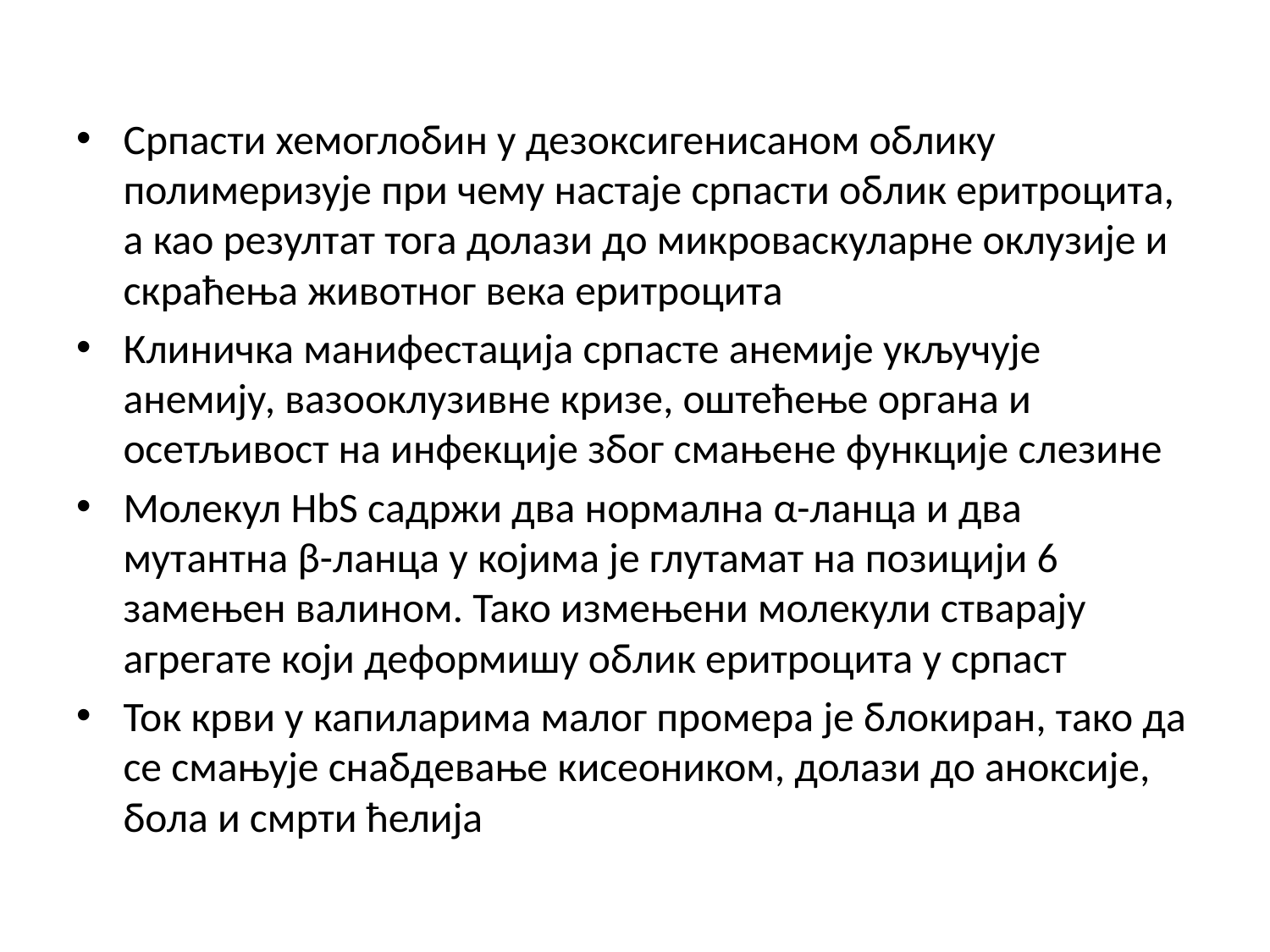

Српасти хемоглобин у дезоксигенисаном облику полимеризује при чему настаје српасти облик еритроцита, а као резултат тога долази до микроваскуларне оклузије и скраћења животног века еритроцита
Клиничка манифестација српасте анемије укључује анемију, вазооклузивне кризе, оштећење органа и осетљивост на инфекције због смањене функције слезине
Молекул HbS садржи два нормална α-ланца и два мутантна β-ланца у којима је глутамат на позицији 6 замењен валином. Тако измењени молекули стварају агрегате који деформишу облик еритроцита у српаст
Ток крви у капиларима малог промера је блокиран, тако да се смањује снабдевање кисеоником, долази до аноксије, бола и смрти ћелија